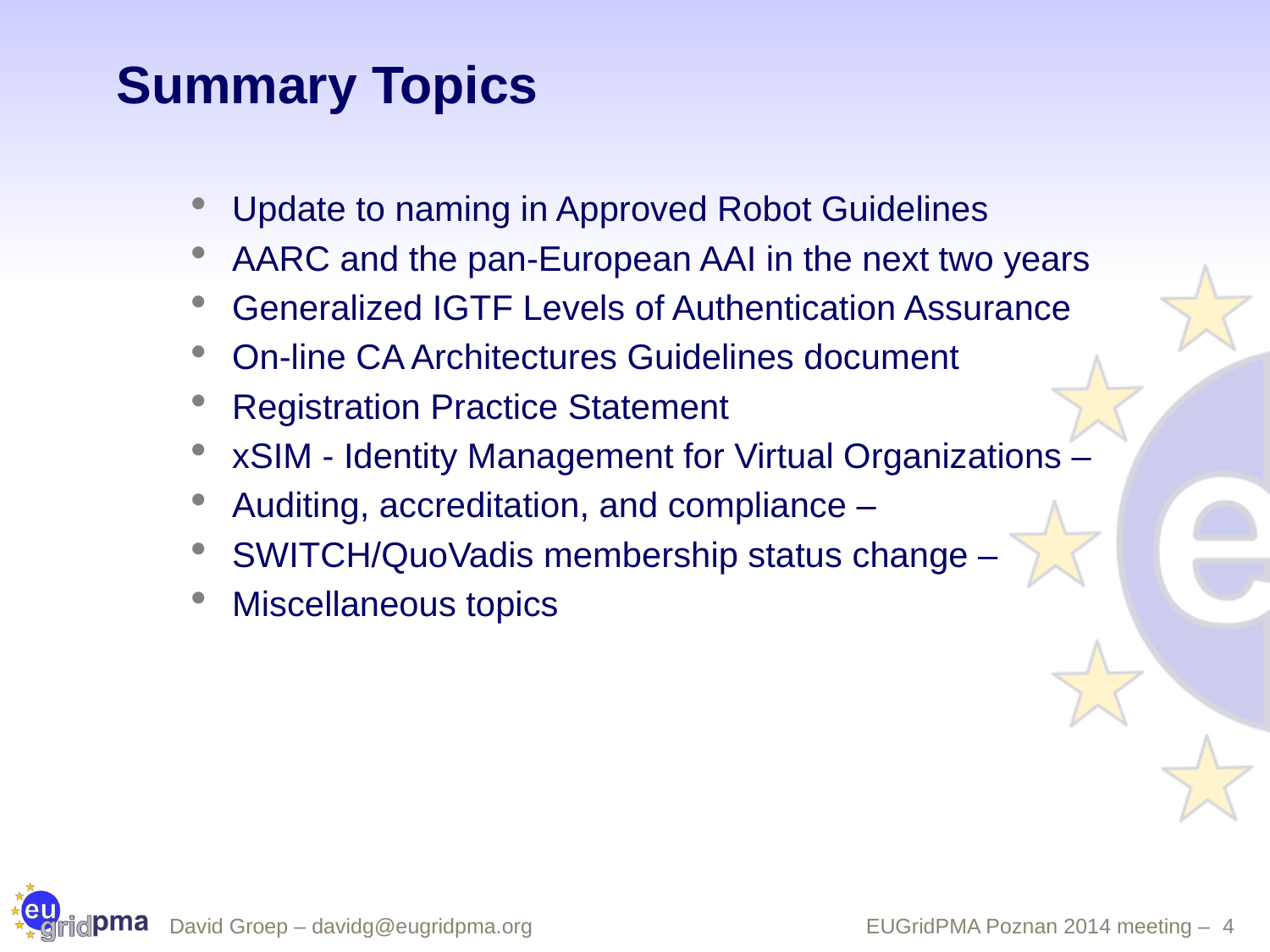

# Summary Topics
Update to naming in Approved Robot Guidelines
AARC and the pan-European AAI in the next two years
Generalized IGTF Levels of Authentication Assurance
On-line CA Architectures Guidelines document
Registration Practice Statement
xSIM - Identity Management for Virtual Organizations –
Auditing, accreditation, and compliance –
SWITCH/QuoVadis membership status change –
Miscellaneous topics